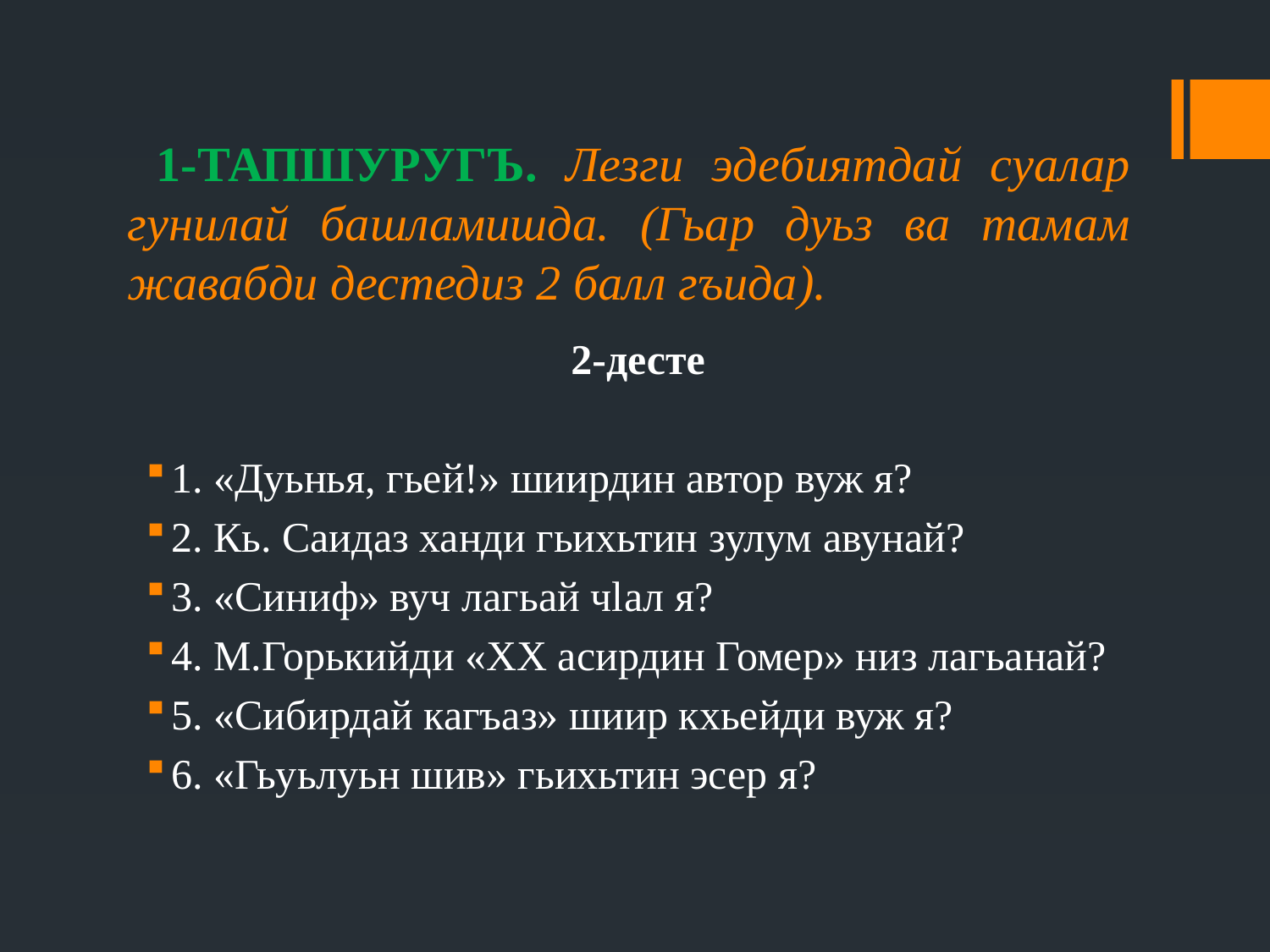

# 1-ТАПШУРУГЪ. Лезги эдебиятдай суалар гунилай башламишда. (Гьар дуьз ва тамам жавабди дестедиз 2 балл гъида).
2-десте

1. «Дуьнья, гьей!» шиирдин автор вуж я?
2. Кь. Саидаз ханди гьихьтин зулум авунай?
3. «Синиф» вуч лагьай чlал я?
4. М.Горькийди «ХХ асирдин Гомер» низ лагьанай?
5. «Сибирдай кагъаз» шиир кхьейди вуж я?
6. «Гьуьлуьн шив» гьихьтин эсер я?